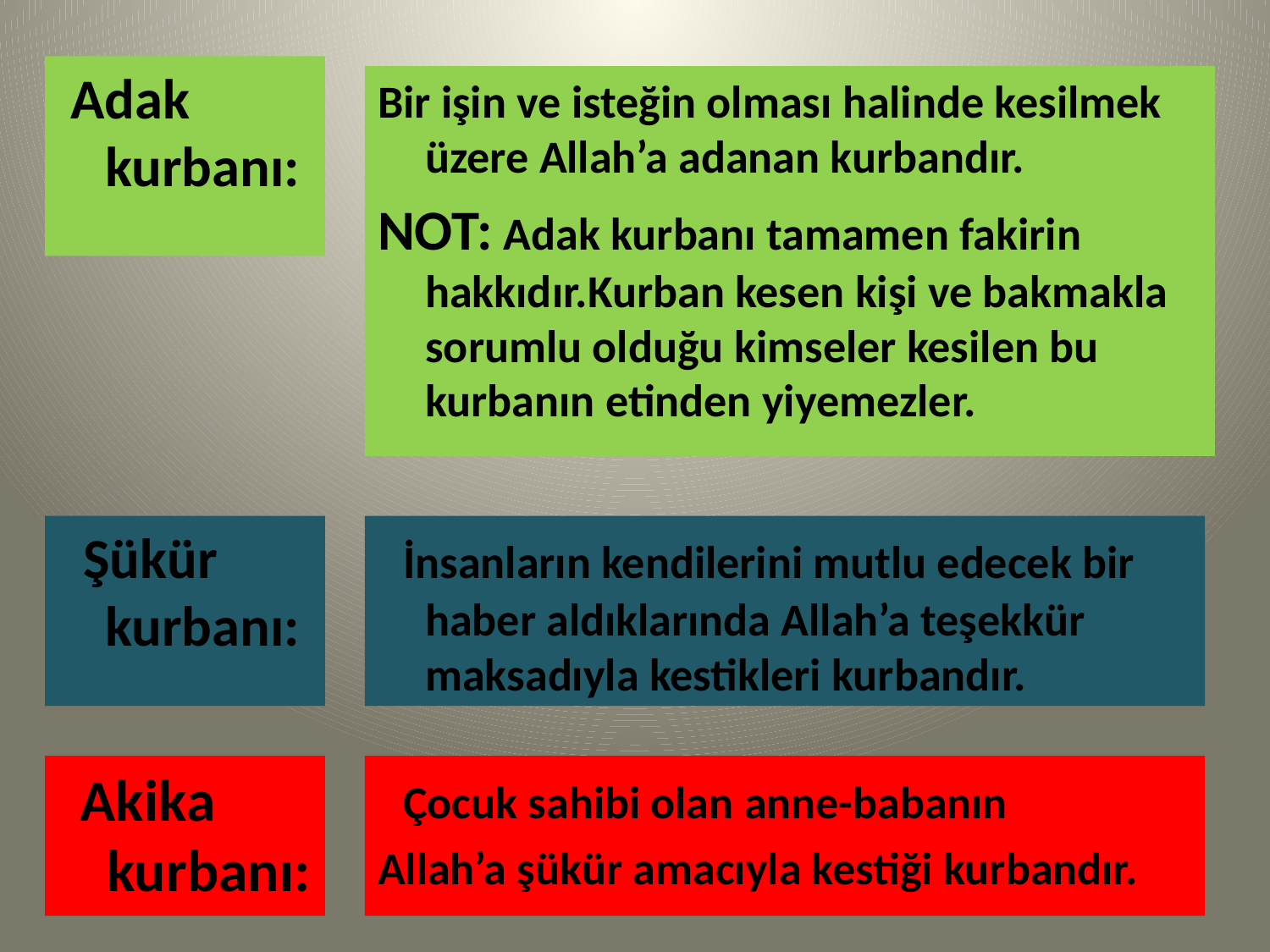

Adak kurbanı:
Bir işin ve isteğin olması halinde kesilmek üzere Allah’a adanan kurbandır.
NOT: Adak kurbanı tamamen fakirin hakkıdır.Kurban kesen kişi ve bakmakla sorumlu olduğu kimseler kesilen bu kurbanın etinden yiyemezler.
  Şükür kurbanı:
  İnsanların kendilerini mutlu edecek bir haber aldıklarında Allah’a teşekkür maksadıyla kestikleri kurbandır.
  Akika        kurbanı:
  Çocuk sahibi olan anne-babanın
Allah’a şükür amacıyla kestiği kurbandır.